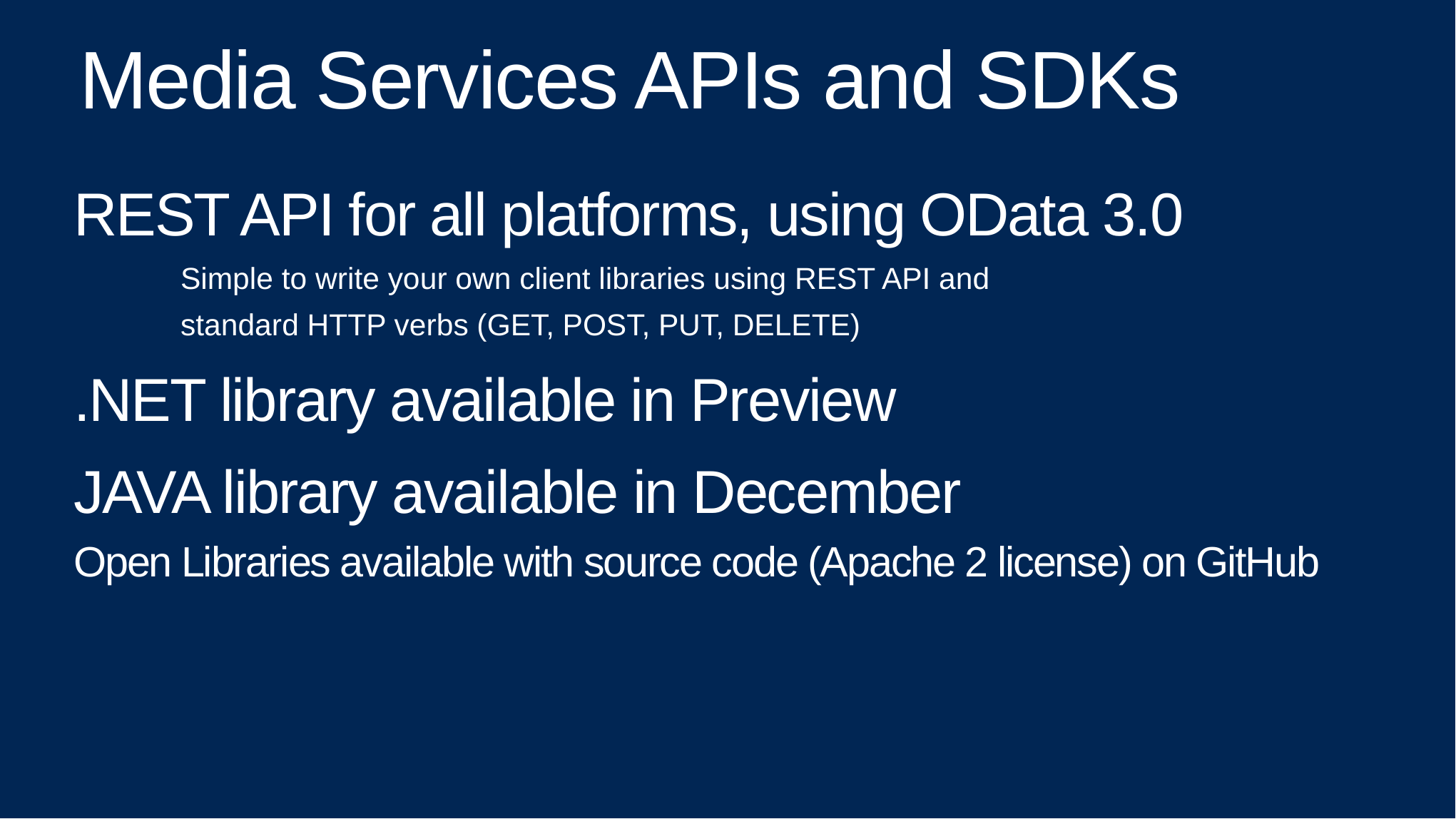

# Media Services APIs and SDKs
REST API for all platforms, using OData 3.0
	Simple to write your own client libraries using REST API and
	standard HTTP verbs (GET, POST, PUT, DELETE)
.NET library available in Preview
JAVA library available in December
Open Libraries available with source code (Apache 2 license) on GitHub